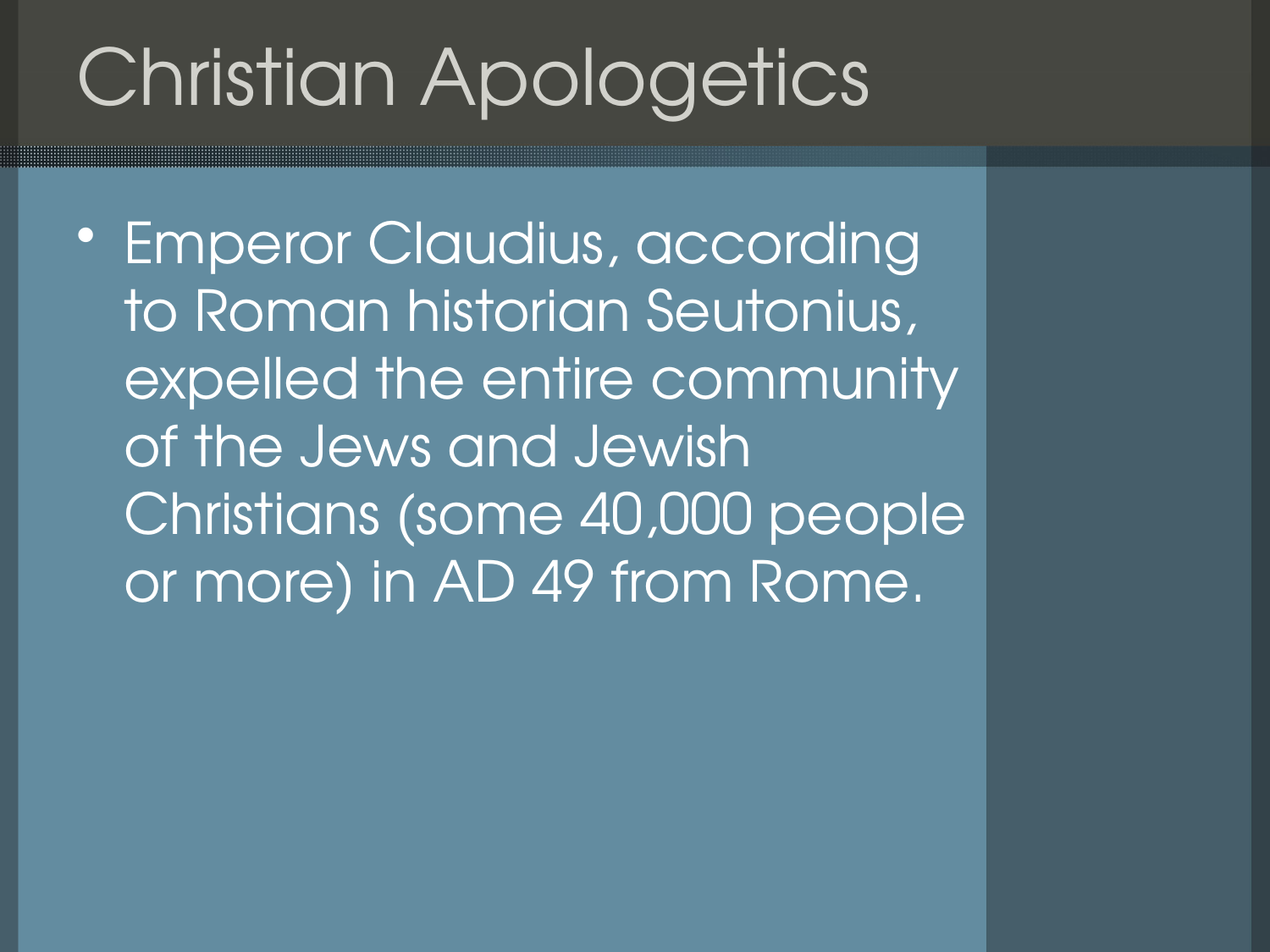

# Christian Apologetics
Emperor Claudius, according to Roman historian Seutonius, expelled the entire community of the Jews and Jewish Christians (some 40,000 people or more) in AD 49 from Rome.